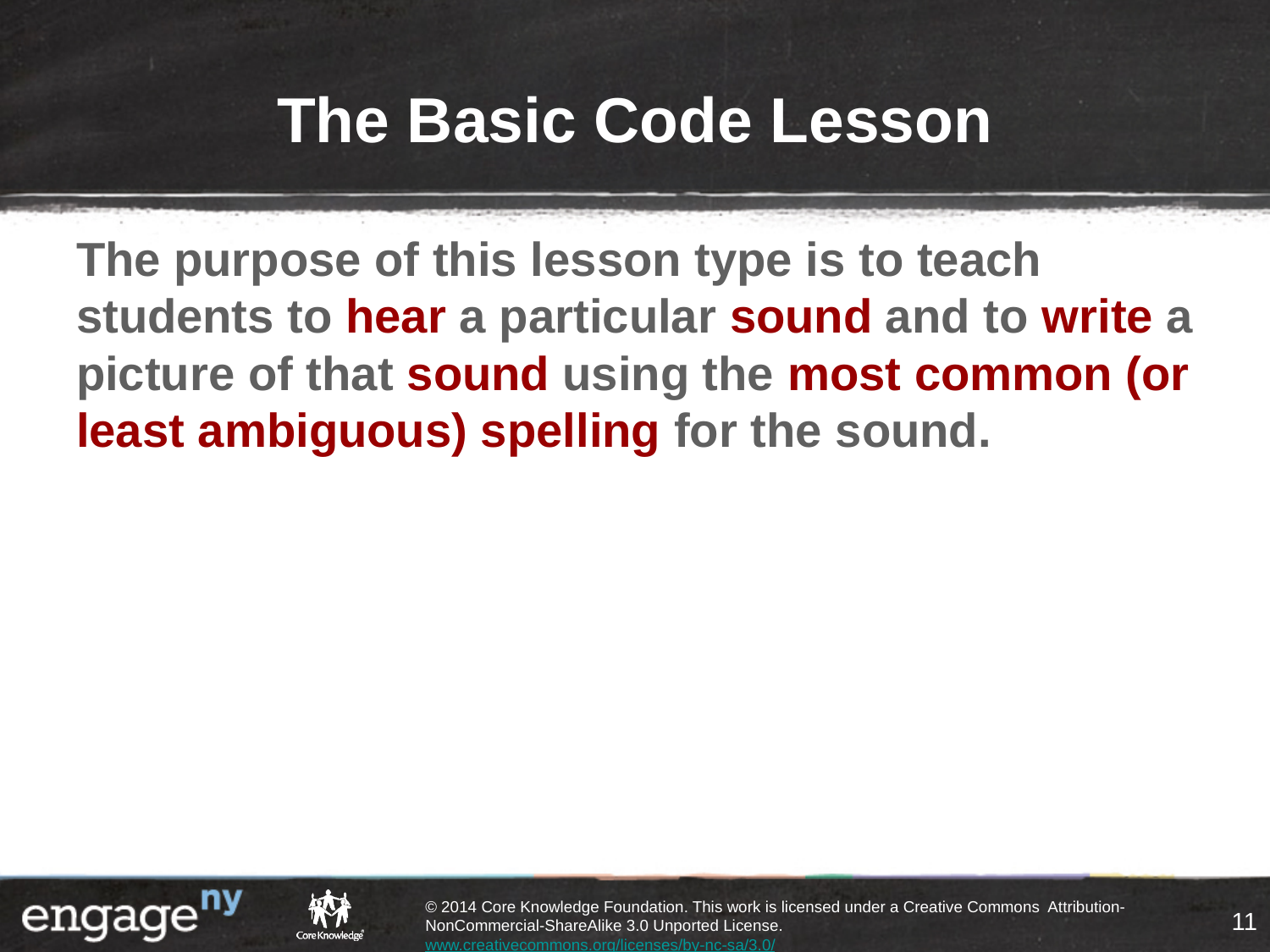

# The Basic Code Lesson
The purpose of this lesson type is to teach students to hear a particular sound and to write a picture of that sound using the most common (or least ambiguous) spelling for the sound.
11